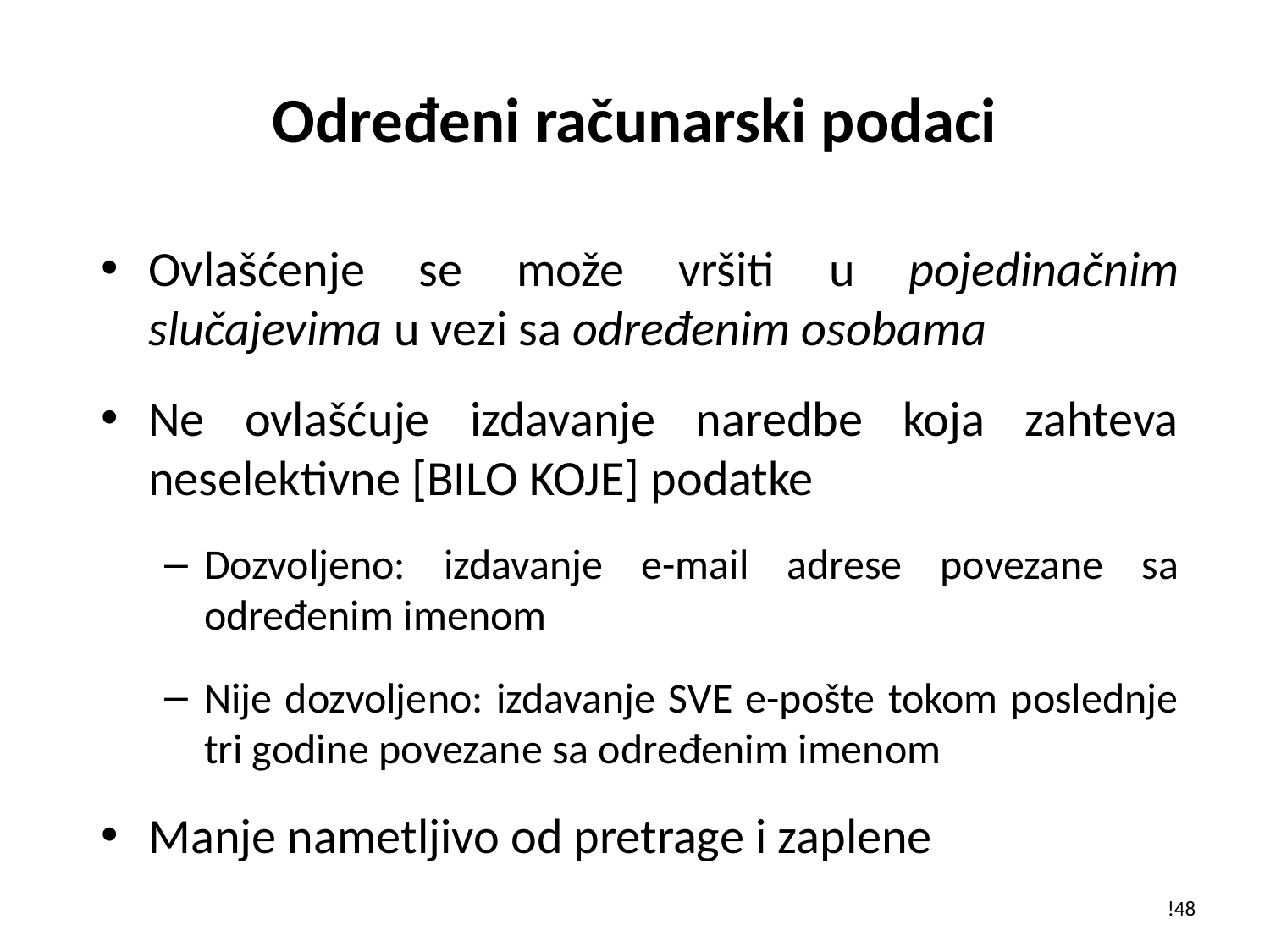

# Određeni računarski podaci
Ovlašćenje se može vršiti u pojedinačnim slučajevima u vezi sa određenim osobama
Ne ovlašćuje izdavanje naredbe koja zahteva neselektivne [BILO KOJE] podatke
Dozvoljeno: izdavanje e-mail adrese povezane sa određenim imenom
Nije dozvoljeno: izdavanje SVE e-pošte tokom poslednje tri godine povezane sa određenim imenom
Manje nametljivo od pretrage i zaplene
!48